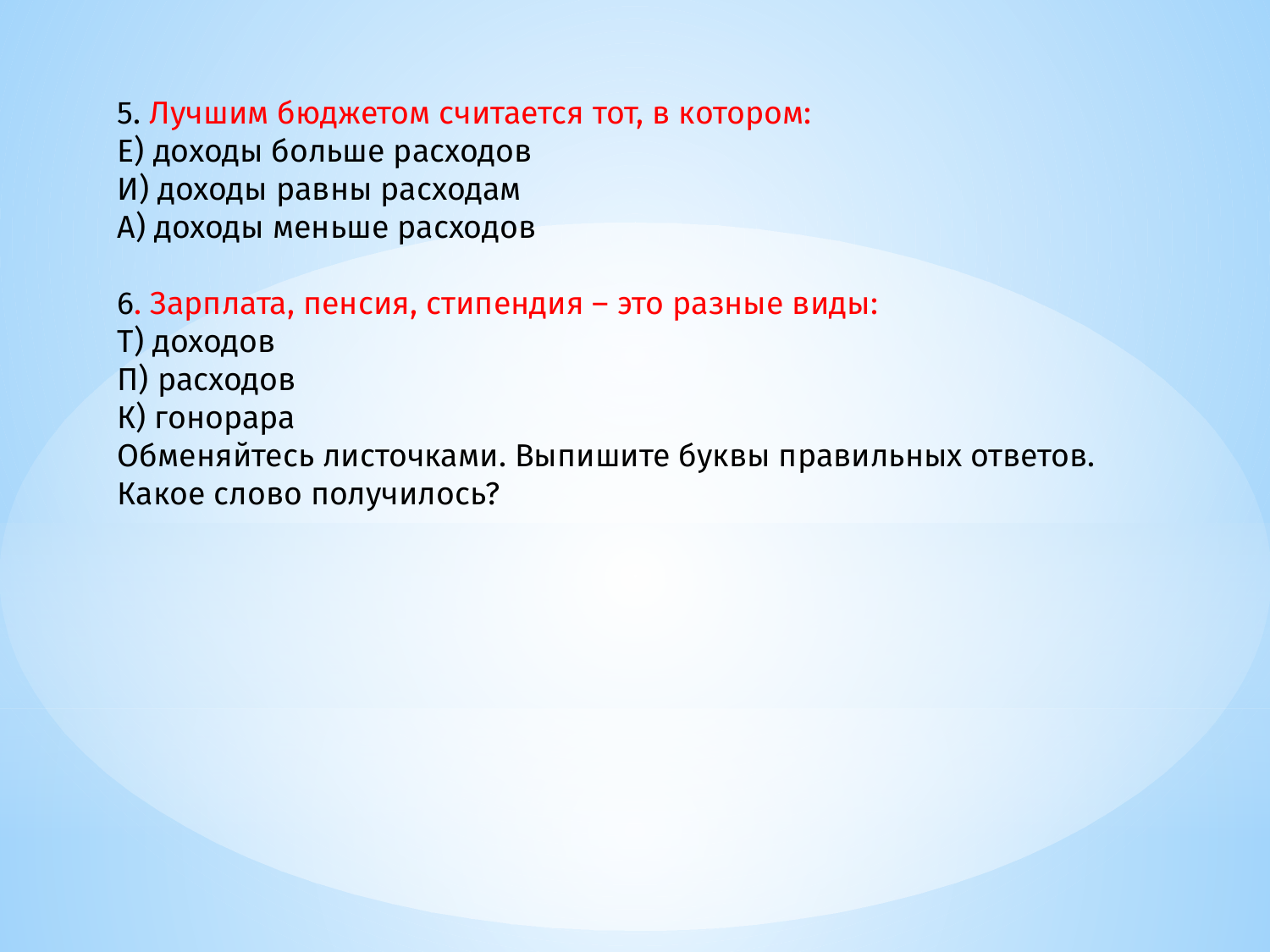

5. Лучшим бюджетом считается тот, в котором:
Е) доходы больше расходов
И) доходы равны расходам
А) доходы меньше расходов

6. Зарплата, пенсия, стипендия – это разные виды:
Т) доходов
П) расходов
К) гонорара
Обменяйтесь листочками. Выпишите буквы правильных ответов. Какое слово получилось?